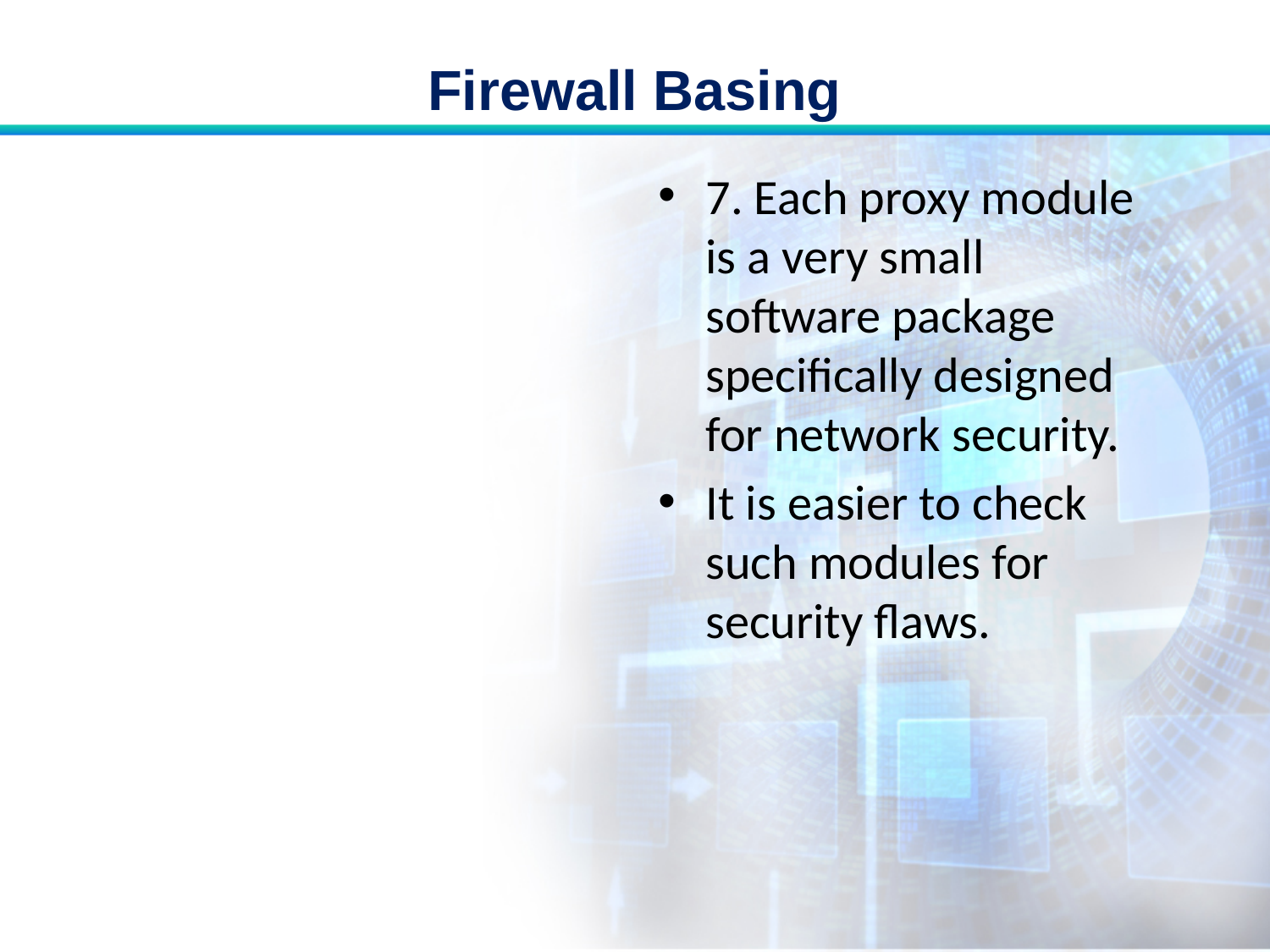

# Firewall Basing
7. Each proxy module is a very small software package specifically designed for network security.
It is easier to check such modules for security flaws.